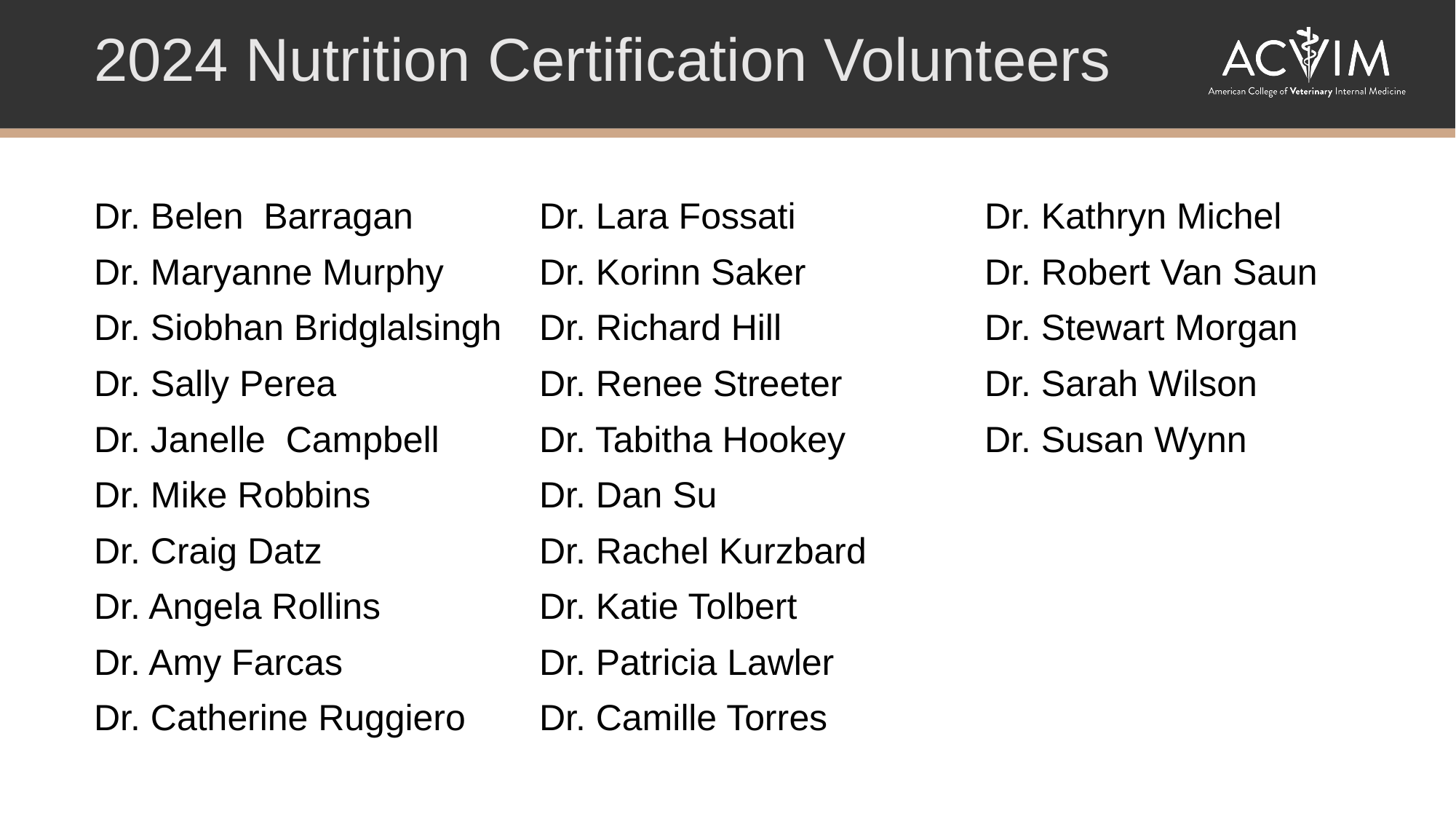

2024 Nutrition Certification Volunteers
Dr. Belen  Barragan
Dr. Maryanne Murphy
Dr. Siobhan Bridglalsingh
Dr. Sally Perea
Dr. Janelle  Campbell
Dr. Mike Robbins
Dr. Craig Datz
Dr. Angela Rollins
Dr. Amy Farcas
Dr. Catherine Ruggiero
Dr. Lara Fossati
Dr. Korinn Saker
Dr. Richard Hill
Dr. Renee Streeter
Dr. Tabitha Hookey
Dr. Dan Su
Dr. Rachel Kurzbard
Dr. Katie Tolbert
Dr. Patricia Lawler
Dr. Camille Torres
Dr. Kathryn Michel
Dr. Robert Van Saun
Dr. Stewart Morgan
Dr. Sarah Wilson
Dr. Susan Wynn